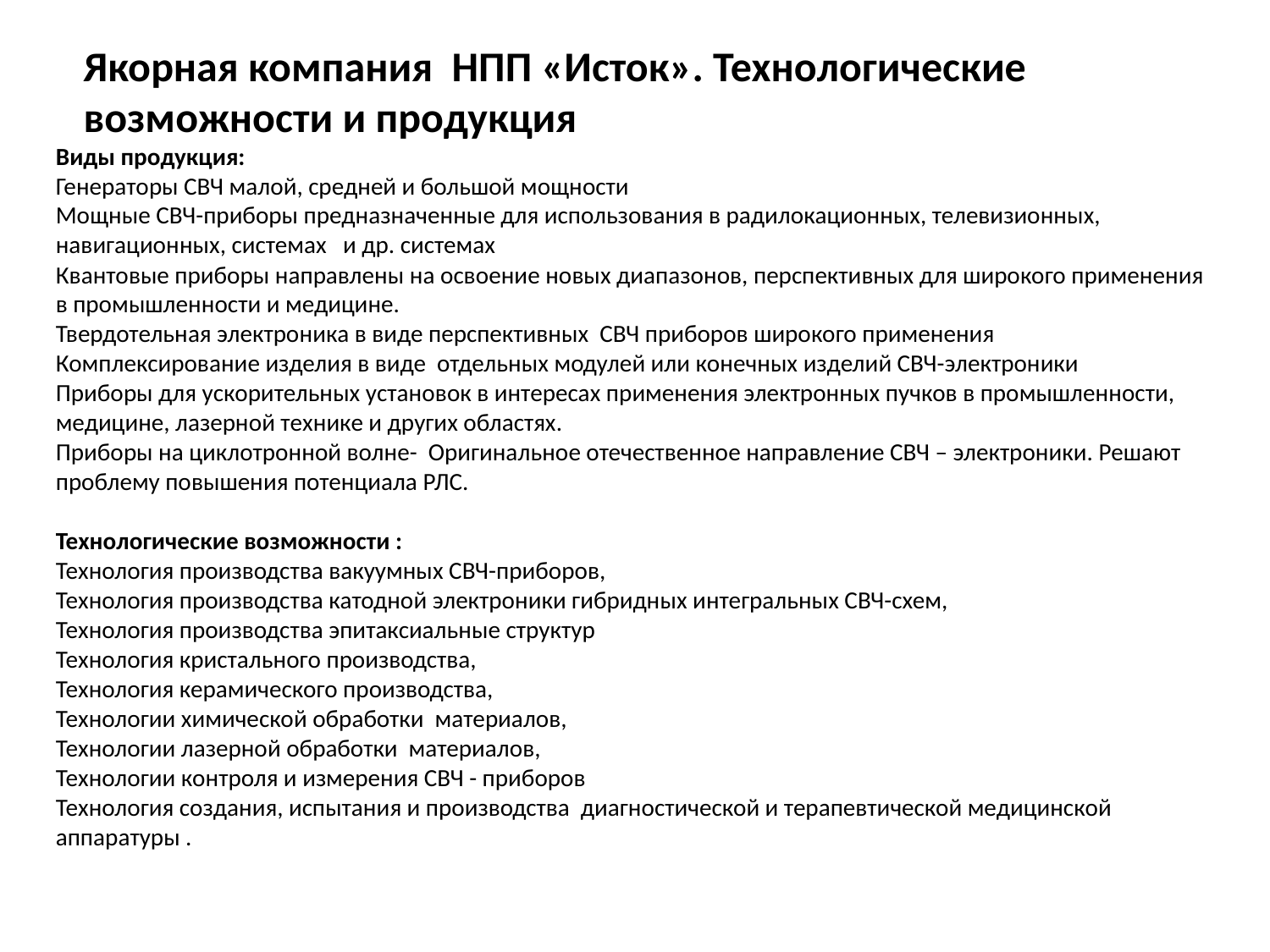

Якорная компания  НПП «Исток». Технологические возможности и продукция
Виды продукция:
Генераторы СВЧ малой, средней и большой мощности
Мощные СВЧ-приборы предназначенные для использования в радилокационных, телевизионных, навигационных, системах   и др. системах
Квантовые приборы направлены на освоение новых диапазонов, перспективных для широкого применения в промышленности и медицине.
Твердотельная электроника в виде перспективных  СВЧ приборов широкого применения
Комплексирование изделия в виде  отдельных модулей или конечных изделий СВЧ-электроники
Приборы для ускорительных установок в интересах применения электронных пучков в промышленности, медицине, лазерной технике и других областях.
Приборы на циклотронной волне-  Оригинальное отечественное направление СВЧ – электроники. Решают проблему повышения потенциала РЛС.

Технологические возможности :
Технология производства вакуумных СВЧ-приборов,
Технология производства катодной электроники гибридных интегральных СВЧ-схем,
Технология производства эпитаксиальные структур
Технология кристального производства,
Технология керамического производства,
Технологии химической обработки  материалов,
Технологии лазерной обработки  материалов,
Технологии контроля и измерения СВЧ - приборов
Технология создания, испытания и производства  диагностической и терапевтической медицинской аппаратуры .